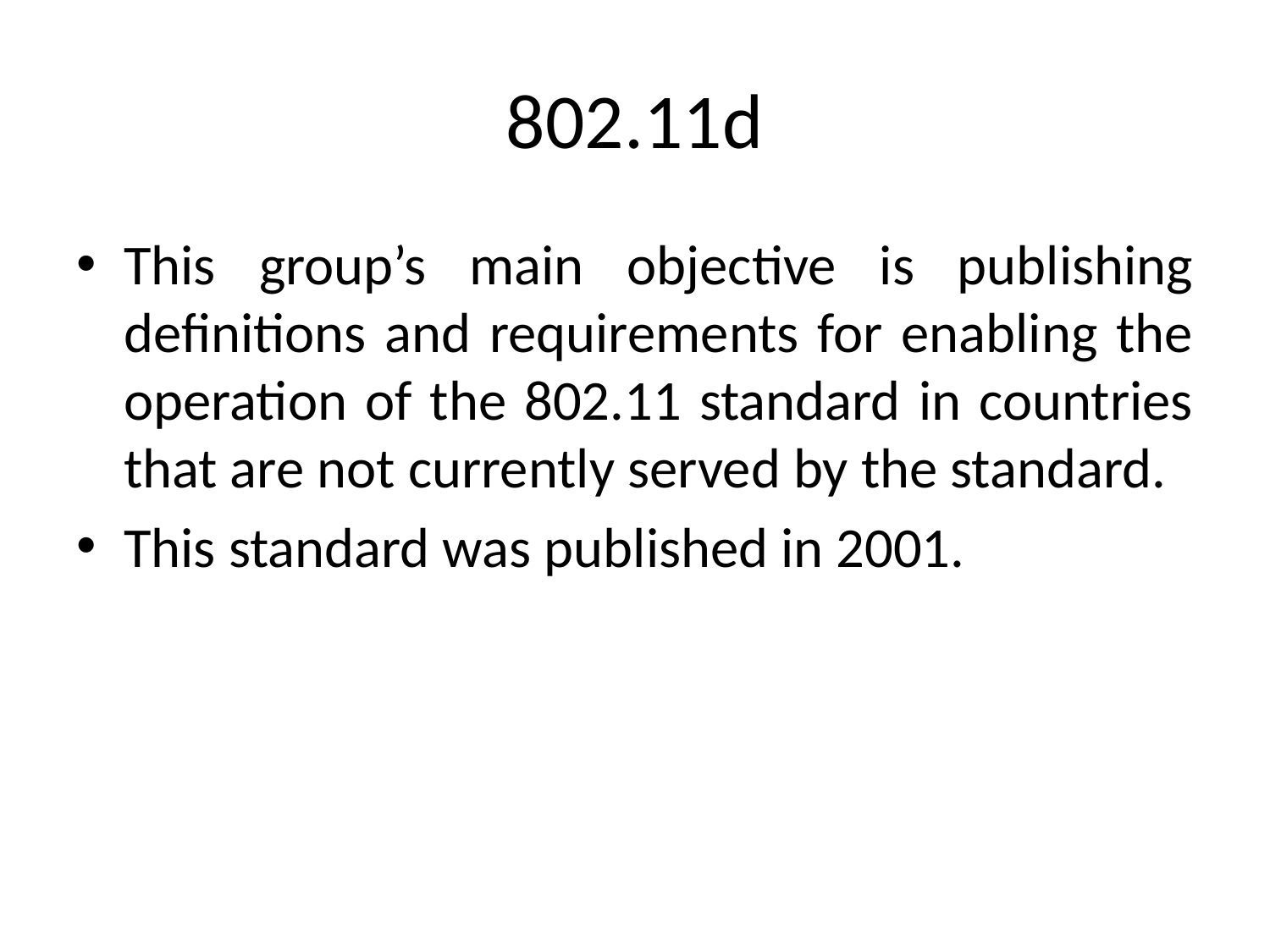

# 802.11d
This group’s main objective is publishing definitions and requirements for enabling the operation of the 802.11 standard in countries that are not currently served by the standard.
This standard was published in 2001.